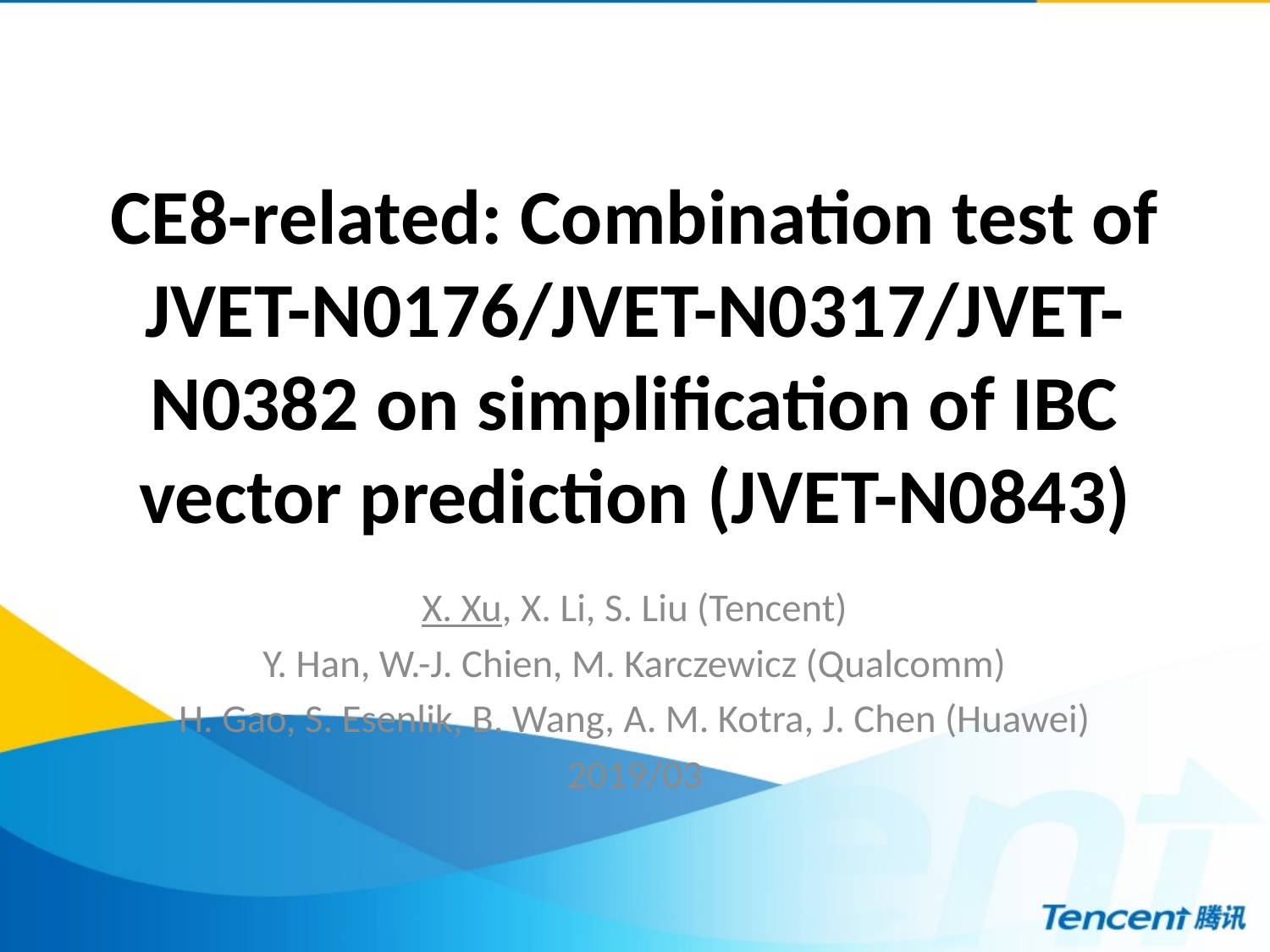

# CE8-related: Combination test of JVET-N0176/JVET-N0317/JVET-N0382 on simplification of IBC vector prediction (JVET-N0843)
X. Xu, X. Li, S. Liu (Tencent)
Y. Han, W.-J. Chien, M. Karczewicz (Qualcomm)
H. Gao, S. Esenlik, B. Wang, A. M. Kotra, J. Chen (Huawei)
2019/03